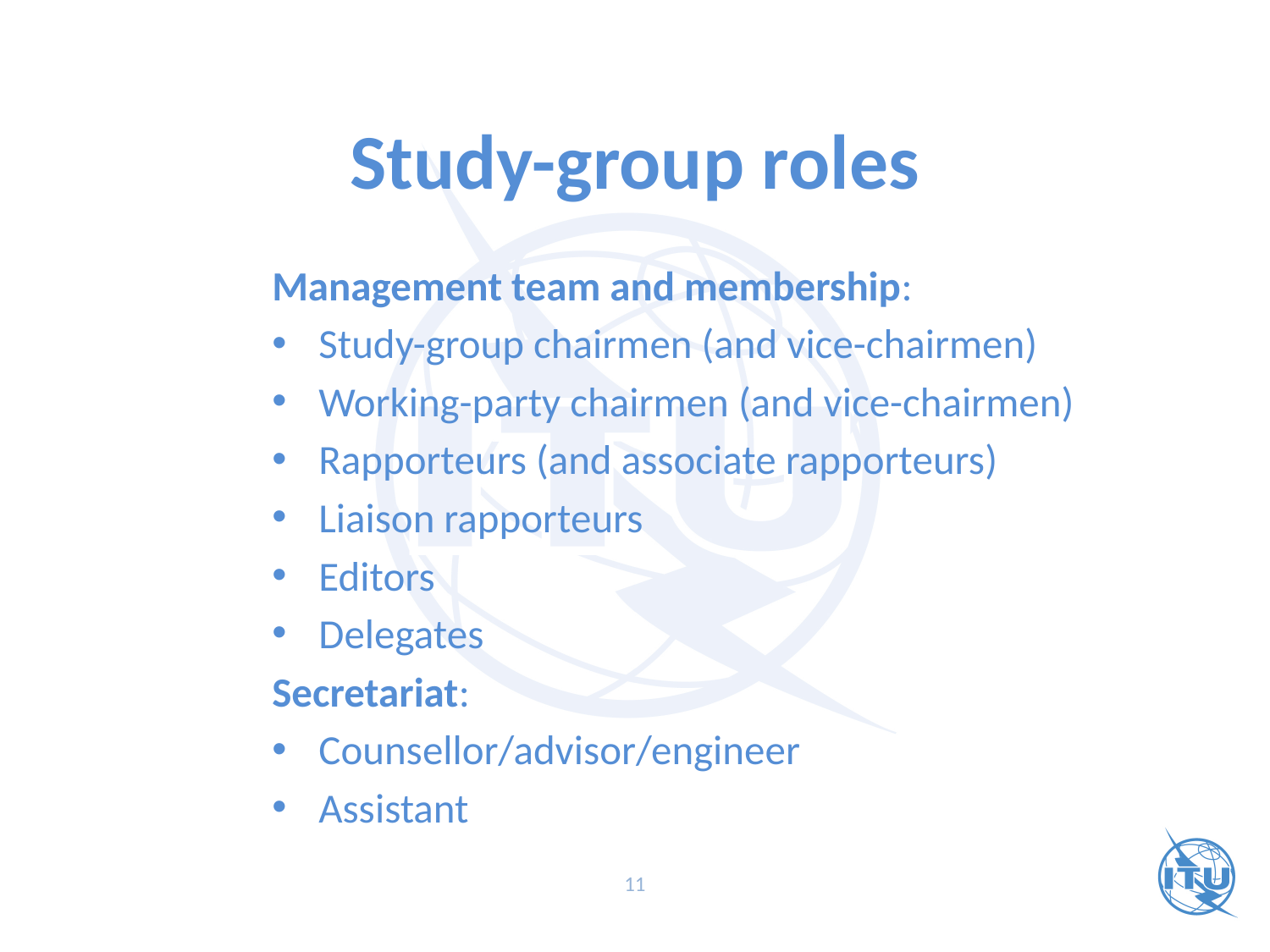

# Study-group roles
Management team and membership:
Study-group chairmen (and vice-chairmen)
Working-party chairmen (and vice-chairmen)
Rapporteurs (and associate rapporteurs)
Liaison rapporteurs
Editors
Delegates
Secretariat:
Counsellor/advisor/engineer
Assistant

11